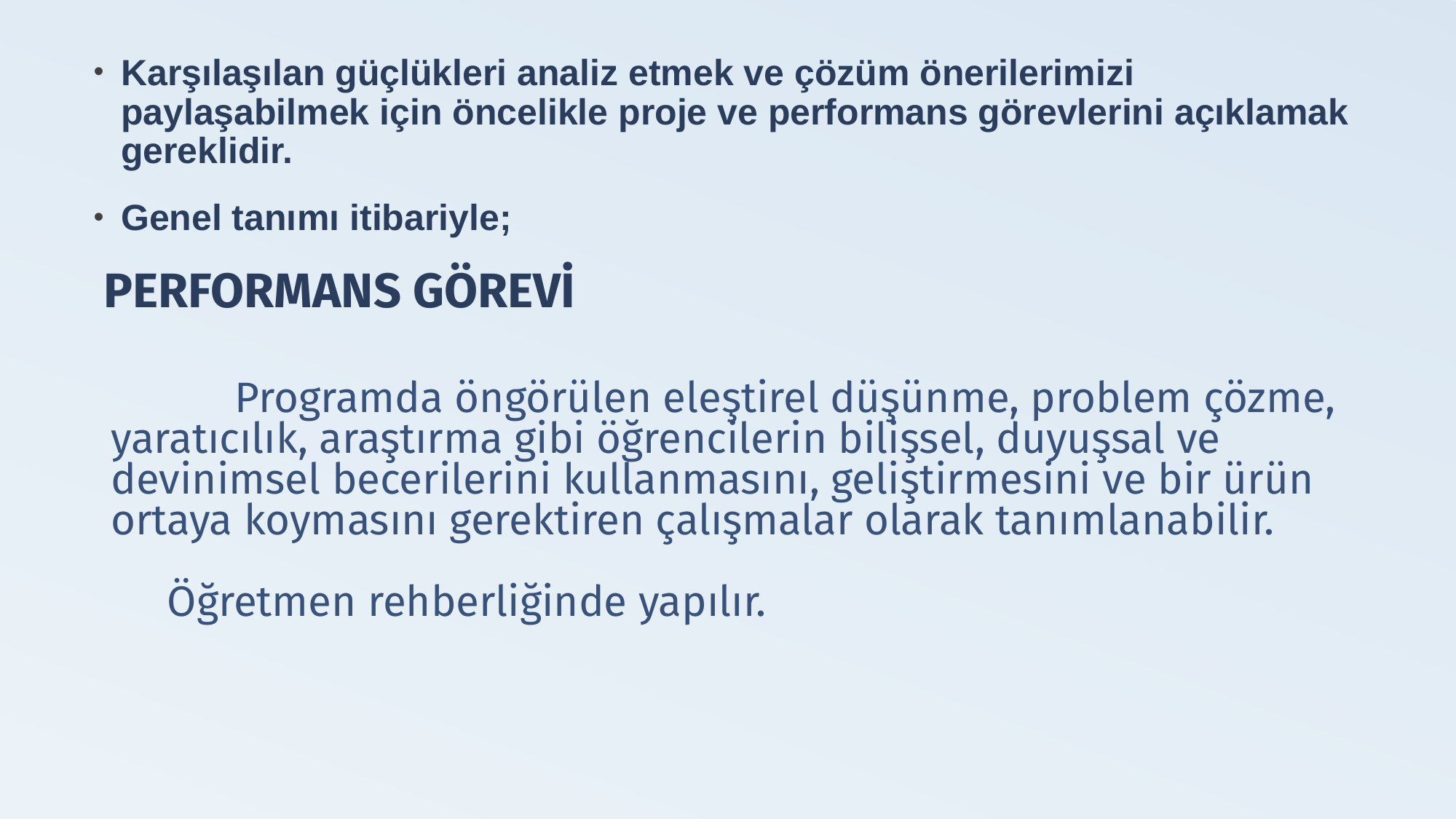

Karşılaşılan güçlükleri analiz etmek ve çözüm önerilerimizi paylaşabilmek için öncelikle proje ve performans görevlerini açıklamak gereklidir.
Genel tanımı itibariyle;
 PERFORMANS GÖREVİ
# Programda öngörülen eleştirel düşünme, problem çözme, yaratıcılık, araştırma gibi öğrencilerin bilişsel, duyuşsal ve devinimsel becerilerini kullanmasını, geliştirmesini ve bir ürün ortaya koymasını gerektiren çalışmalar olarak tanımlanabilir. Öğretmen rehberliğinde yapılır.